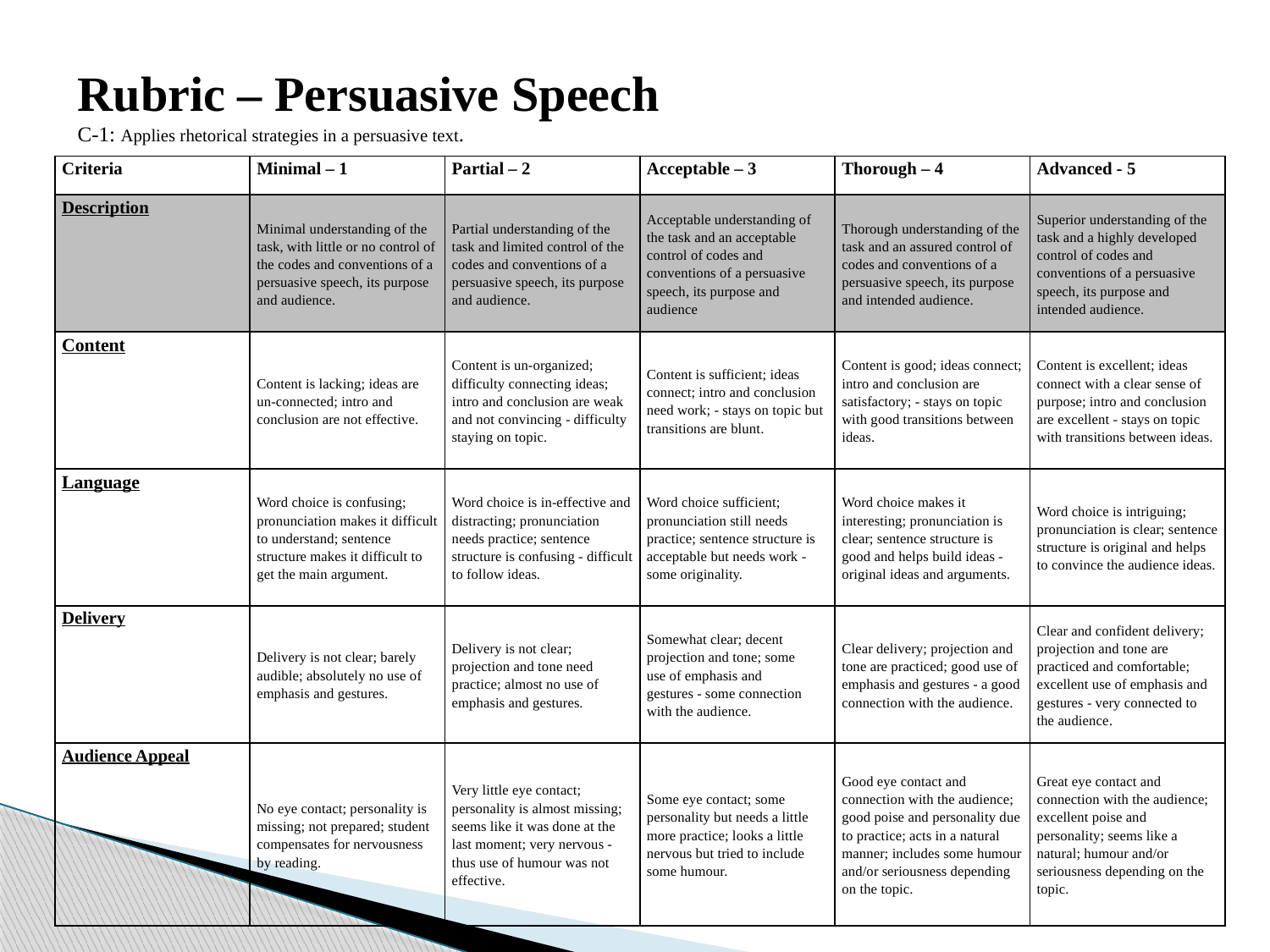

Rubric – Persuasive Speech
C-1: Applies rhetorical strategies in a persuasive text.

| Criteria | Minimal – 1 | Partial – 2 | Acceptable – 3 | Thorough – 4 | Advanced - 5 |
| --- | --- | --- | --- | --- | --- |
| Description | Minimal understanding of the task, with little or no control of the codes and conventions of a persuasive speech, its purpose and audience. | Partial understanding of the task and limited control of the codes and conventions of a persuasive speech, its purpose and audience. | Acceptable understanding of the task and an acceptable control of codes and conventions of a persuasive speech, its purpose and audience | Thorough understanding of the task and an assured control of codes and conventions of a persuasive speech, its purpose and intended audience. | Superior understanding of the task and a highly developed control of codes and conventions of a persuasive speech, its purpose and intended audience. |
| Content | Content is lacking; ideas are un-connected; intro and conclusion are not effective. | Content is un-organized; difficulty connecting ideas; intro and conclusion are weak and not convincing - difficulty staying on topic. | Content is sufficient; ideas connect; intro and conclusion need work; - stays on topic but transitions are blunt. | Content is good; ideas connect; intro and conclusion are satisfactory; - stays on topic with good transitions between ideas. | Content is excellent; ideas connect with a clear sense of purpose; intro and conclusion are excellent - stays on topic with transitions between ideas. |
| Language | Word choice is confusing; pronunciation makes it difficult to understand; sentence structure makes it difficult to get the main argument. | Word choice is in-effective and distracting; pronunciation needs practice; sentence structure is confusing - difficult to follow ideas. | Word choice sufficient; pronunciation still needs practice; sentence structure is acceptable but needs work - some originality. | Word choice makes it interesting; pronunciation is clear; sentence structure is good and helps build ideas - original ideas and arguments. | Word choice is intriguing; pronunciation is clear; sentence structure is original and helps to convince the audience ideas. |
| Delivery | Delivery is not clear; barely audible; absolutely no use of emphasis and gestures. | Delivery is not clear; projection and tone need practice; almost no use of emphasis and gestures. | Somewhat clear; decent projection and tone; some use of emphasis and gestures - some connection with the audience. | Clear delivery; projection and tone are practiced; good use of emphasis and gestures - a good connection with the audience. | Clear and confident delivery; projection and tone are practiced and comfortable; excellent use of emphasis and gestures - very connected to the audience. |
| Audience Appeal | No eye contact; personality is missing; not prepared; student compensates for nervousness by reading. | Very little eye contact; personality is almost missing; seems like it was done at the last moment; very nervous - thus use of humour was not effective. | Some eye contact; some personality but needs a little more practice; looks a little nervous but tried to include some humour. | Good eye contact and connection with the audience; good poise and personality due to practice; acts in a natural manner; includes some humour and/or seriousness depending on the topic. | Great eye contact and connection with the audience; excellent poise and personality; seems like a natural; humour and/or seriousness depending on the topic. |